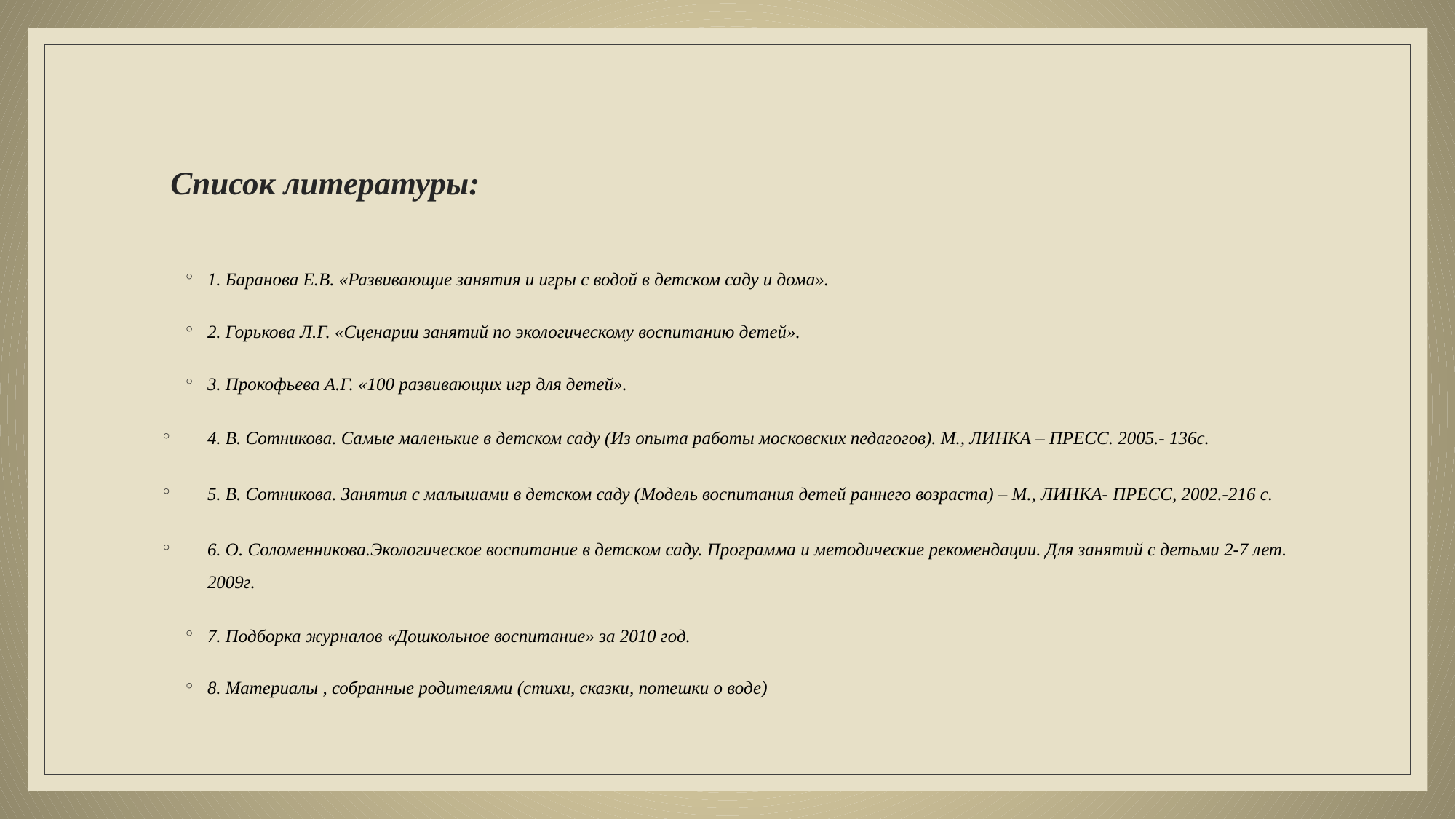

# Список литературы:
1. Баранова Е.В. «Развивающие занятия и игры с водой в детском саду и дома».
2. Горькова Л.Г. «Сценарии занятий по экологическому воспитанию детей».
3. Прокофьева А.Г. «100 развивающих игр для детей».
4. В. Сотникова. Самые маленькие в детском саду (Из опыта работы московских педагогов). М., ЛИНКА – ПРЕСС. 2005.- 136с.
5. В. Сотникова. Занятия с малышами в детском саду (Модель воспитания детей раннего возраста) – М., ЛИНКА- ПРЕСС, 2002.-216 с.
6. О. Соломенникова.Экологическое воспитание в детском саду. Программа и методические рекомендации. Для занятий с детьми 2-7 лет. 2009г.
7. Подборка журналов «Дошкольное воспитание» за 2010 год.
8. Материалы , собранные родителями (стихи, сказки, потешки о воде)